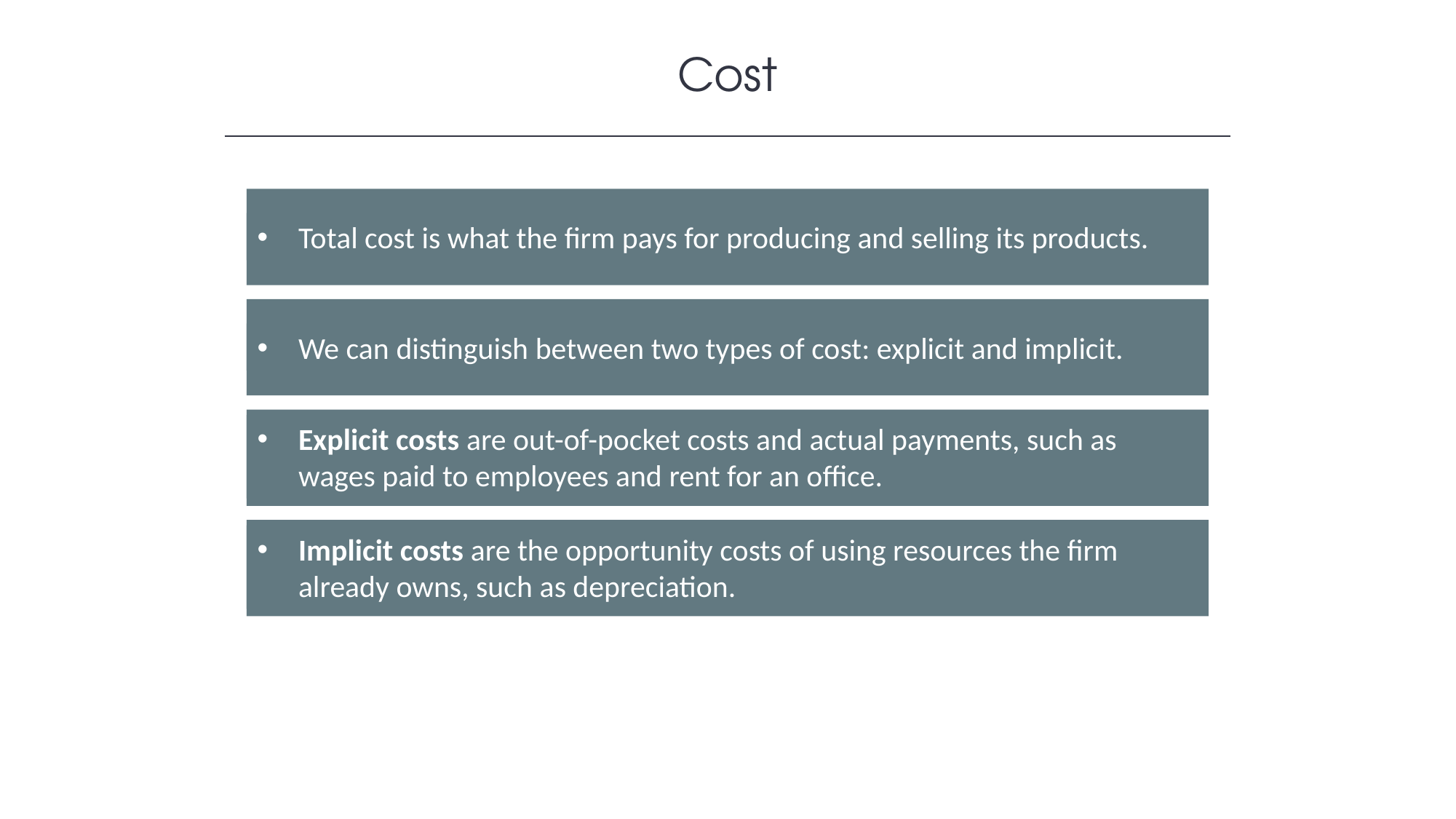

Cost

Total cost is what the firm pays for producing and selling its products.

We can distinguish between two types of cost: explicit and implicit.

Explicit costs are out-of-pocket costs and actual payments, such as wages paid to employees and rent for an office.

Implicit costs are the opportunity costs of using resources the firm already owns, such as depreciation.